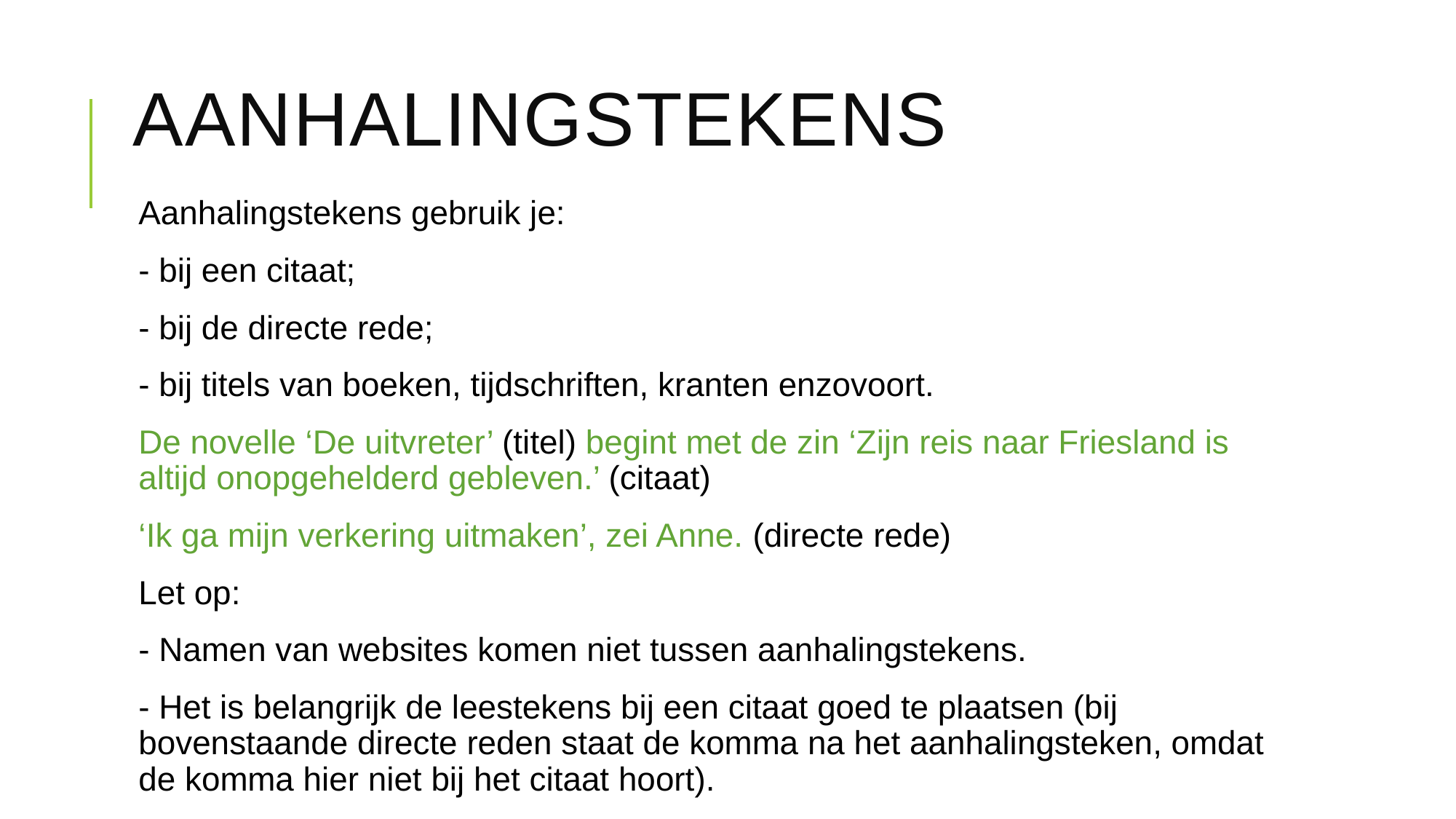

# aanhalingstekens
Aanhalingstekens gebruik je:
- bij een citaat;
- bij de directe rede;
- bij titels van boeken, tijdschriften, kranten enzovoort.
De novelle ‘De uitvreter’ (titel) begint met de zin ‘Zijn reis naar Friesland is altijd onopgehelderd gebleven.’ (citaat)
‘Ik ga mijn verkering uitmaken’, zei Anne. (directe rede)
Let op:
- Namen van websites komen niet tussen aanhalingstekens.
- Het is belangrijk de leestekens bij een citaat goed te plaatsen (bij bovenstaande directe reden staat de komma na het aanhalingsteken, omdat de komma hier niet bij het citaat hoort).